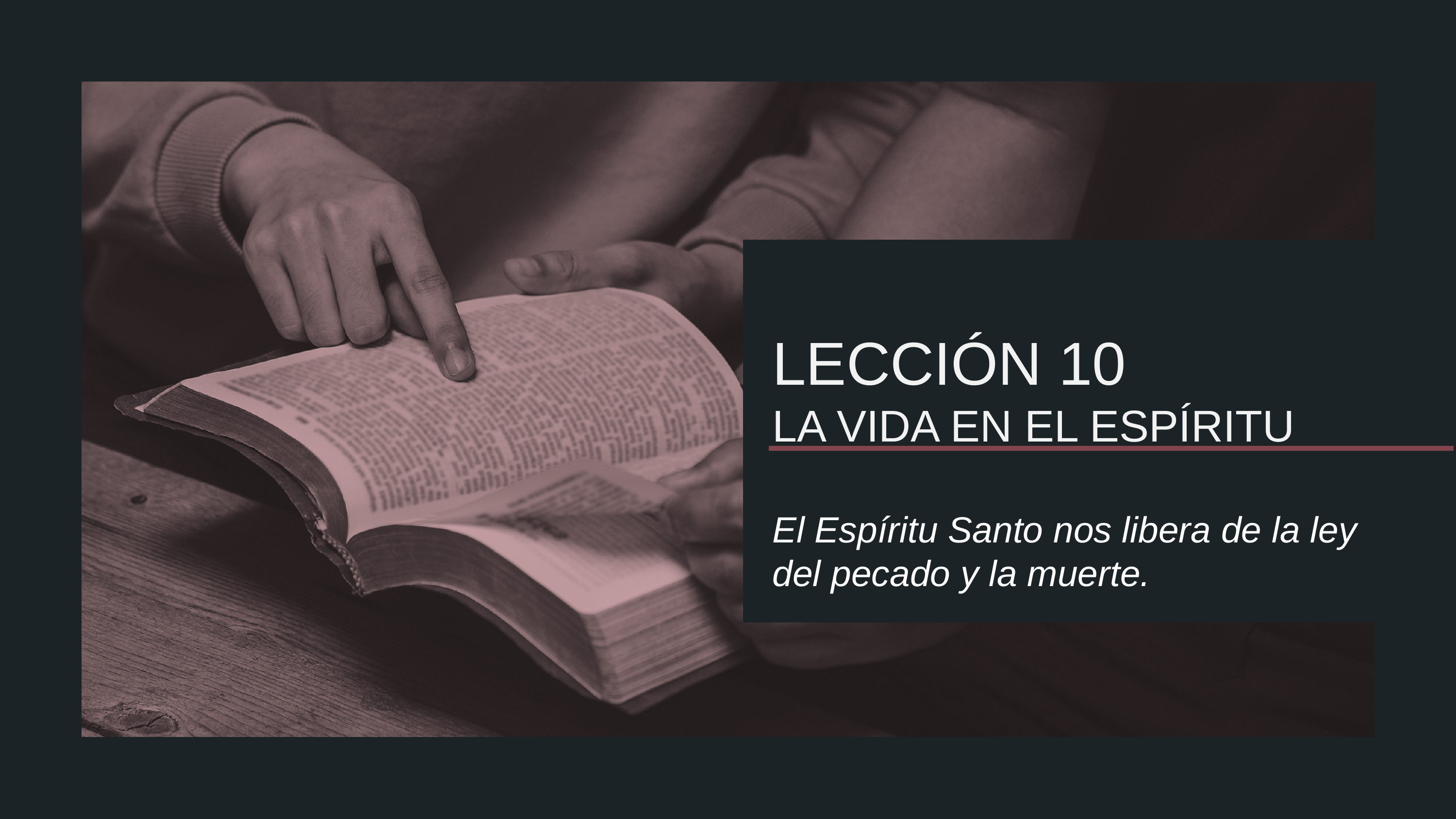

LECCIÓN 10
LA VIDA EN EL ESPÍRITU
El Espíritu Santo nos libera de la ley del pecado y la muerte.